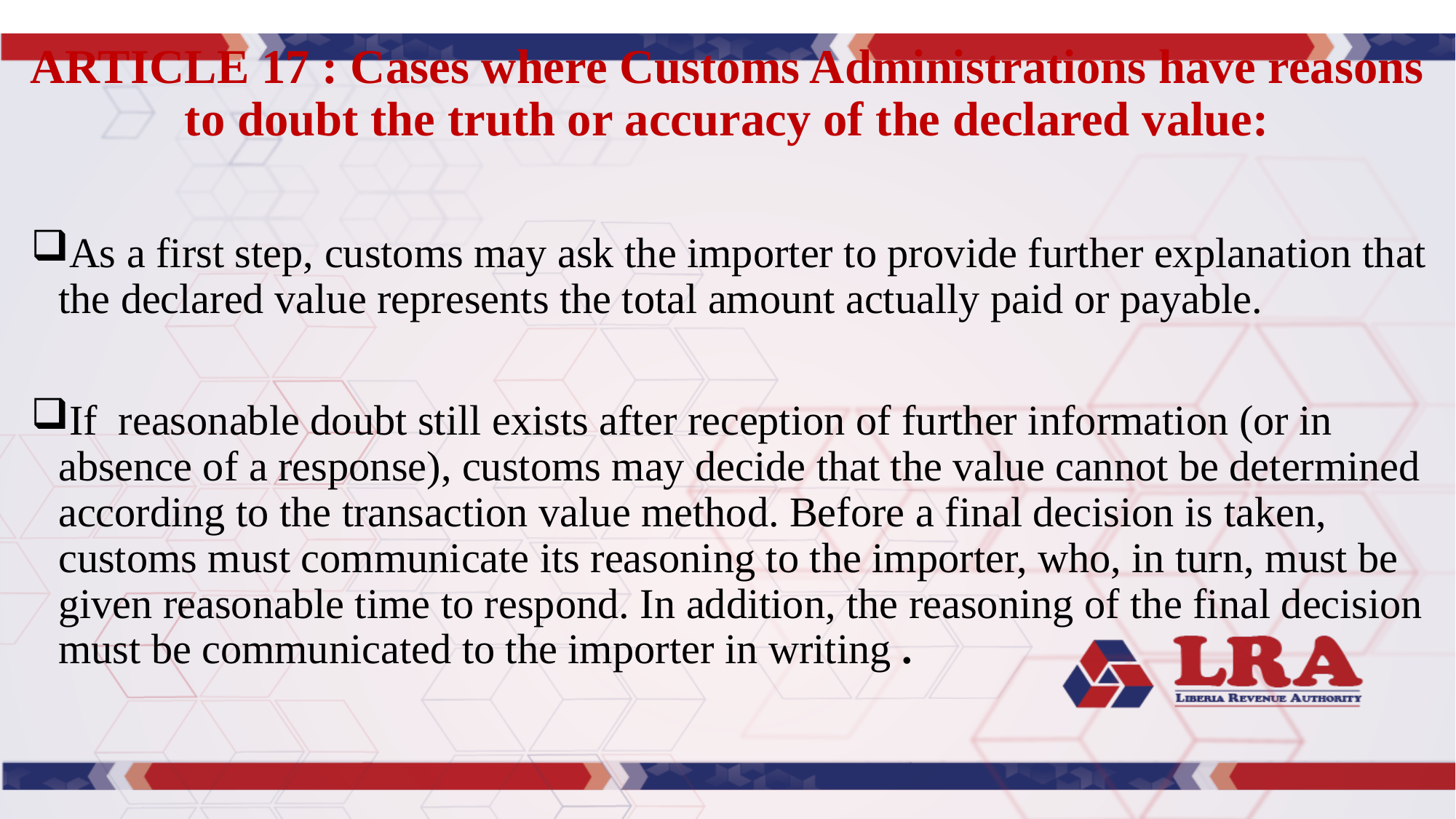

# ARTICLE 17 : Cases where Customs Administrations have reasons to doubt the truth or accuracy of the declared value:

As a first step, customs may ask the importer to provide further explanation that the declared value represents the total amount actually paid or payable.

If  reasonable doubt still exists after reception of further information (or in absence of a response), customs may decide that the value cannot be determined according to the transaction value method. Before a final decision is taken, customs must communicate its reasoning to the importer, who, in turn, must be given reasonable time to respond. In addition, the reasoning of the final decision must be communicated to the importer in writing .